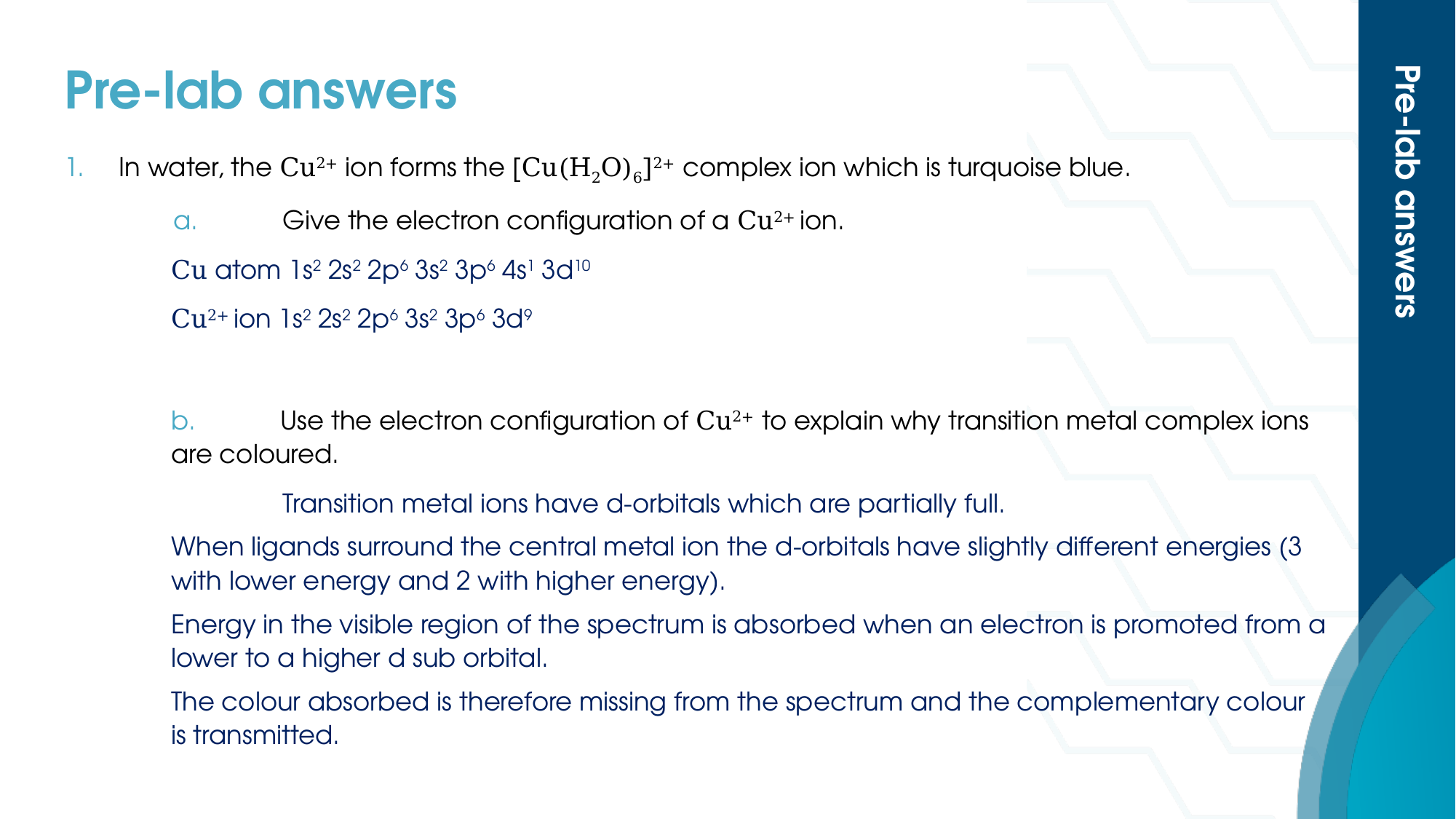

# Pre-lab answers
In water, the Cu2+ ion forms the [Cu(H2O)6]2+ complex ion which is turquoise blue.
	a. 	Give the electron configuration of a Cu2+ ion.
Cu atom 1s2 2s2 2p6 3s2 3p6 4s1 3d10
Cu2+ ion 1s2 2s2 2p6 3s2 3p6 3d9

	b. 	Use the electron configuration of Cu2+ to explain why transition metal complex ions are coloured.
		Transition metal ions have d-orbitals which are partially full.
	When ligands surround the central metal ion the d-orbitals have slightly different energies (3 with lower energy and 2 with higher energy).
	Energy in the visible region of the spectrum is absorbed when an electron is promoted from a lower to a higher d sub orbital.
	The colour absorbed is therefore missing from the spectrum and the complementary colour is transmitted.
Pre-lab answers